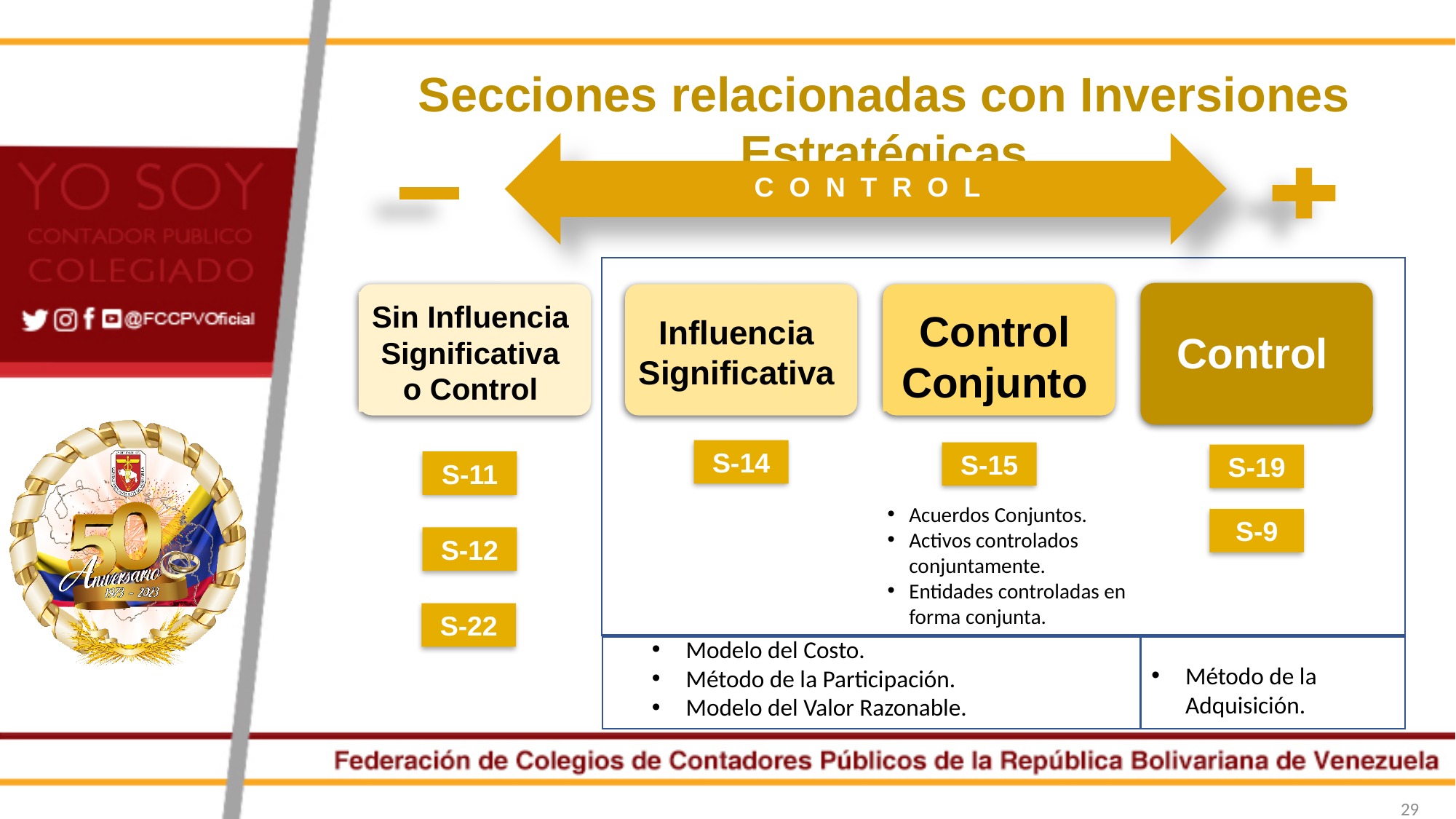

Secciones relacionadas con Inversiones Estratégicas

C  O  N  T  R  O  L

Control

Sin Influencia Significativa o Control

Influencia Significativa

Control Conjunto
S-14
S-15
S-19
S-11
Acuerdos Conjuntos.
Activos controlados conjuntamente.
Entidades controladas en forma conjunta.
S-9
S-12
S-22
Modelo del Costo.
Método de la Participación.
Modelo del Valor Razonable.

Método de la Adquisición.
29